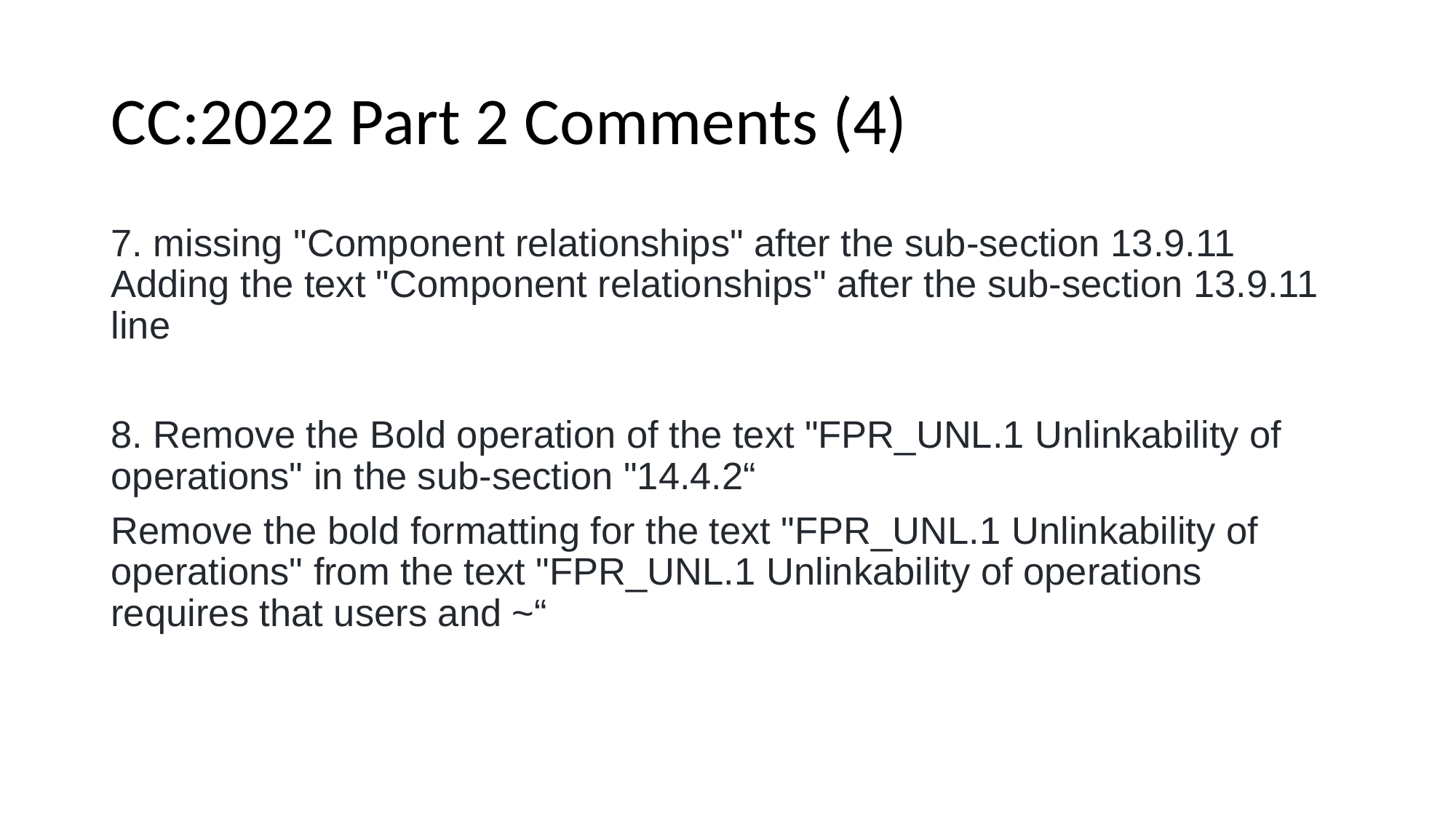

# CC:2022 Part 2 Comments (4)
7. missing "Component relationships" after the sub-section 13.9.11
Adding the text "Component relationships" after the sub-section 13.9.11 line

8. Remove the Bold operation of the text "FPR_UNL.1 Unlinkability of operations" in the sub-section "14.4.2“
Remove the bold formatting for the text "FPR_UNL.1 Unlinkability of operations" from the text "FPR_UNL.1 Unlinkability of operations requires that users and ~“